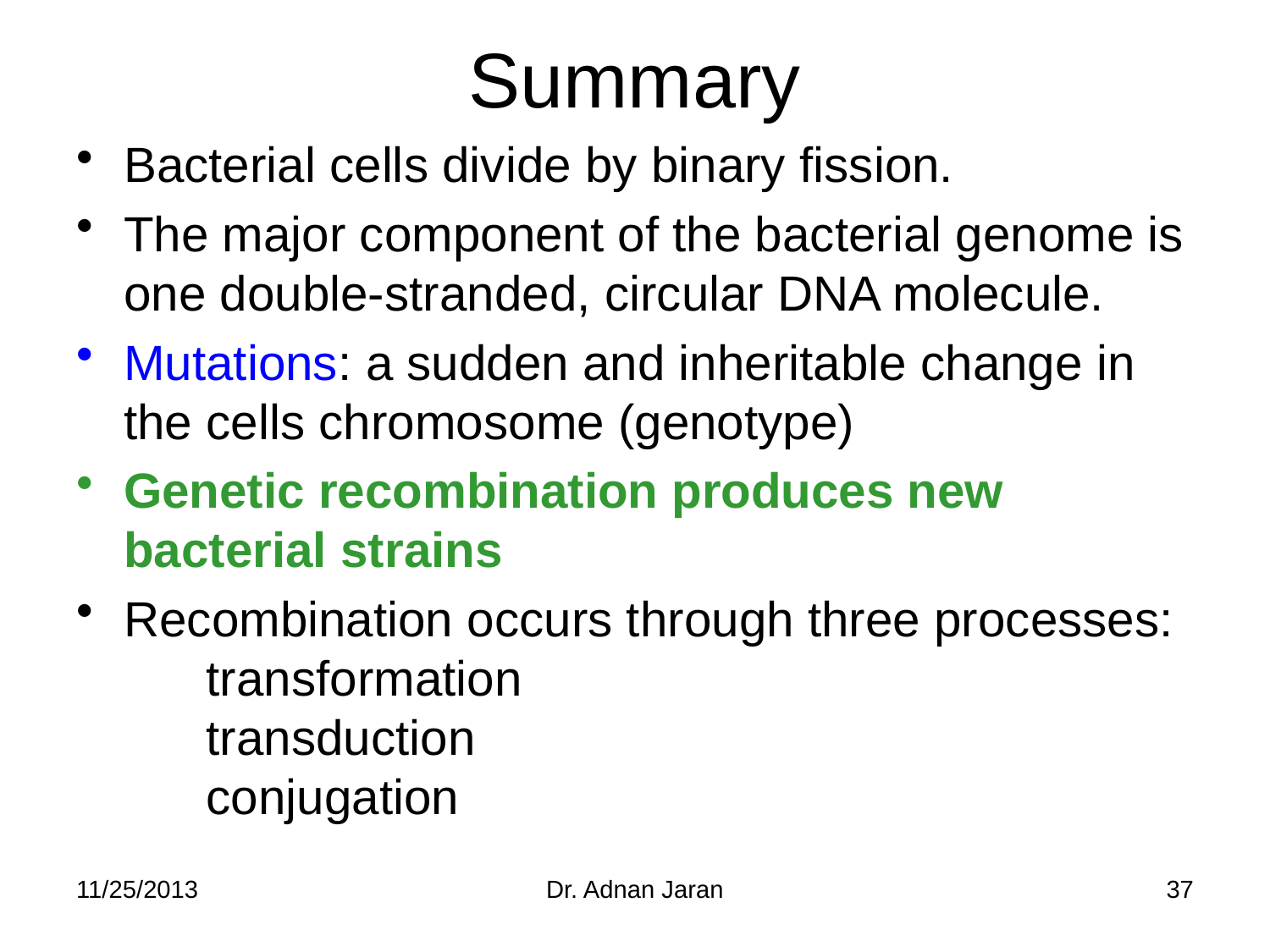

# Summary
Bacterial cells divide by binary fission.
The major component of the bacterial genome is one double-stranded, circular DNA molecule.
Mutations: a sudden and inheritable change in the cells chromosome (genotype)
Genetic recombination produces new bacterial strains
Recombination occurs through three processes:
      transformation
      transduction
      conjugation

11/25/2013
Dr. Adnan Jaran
37